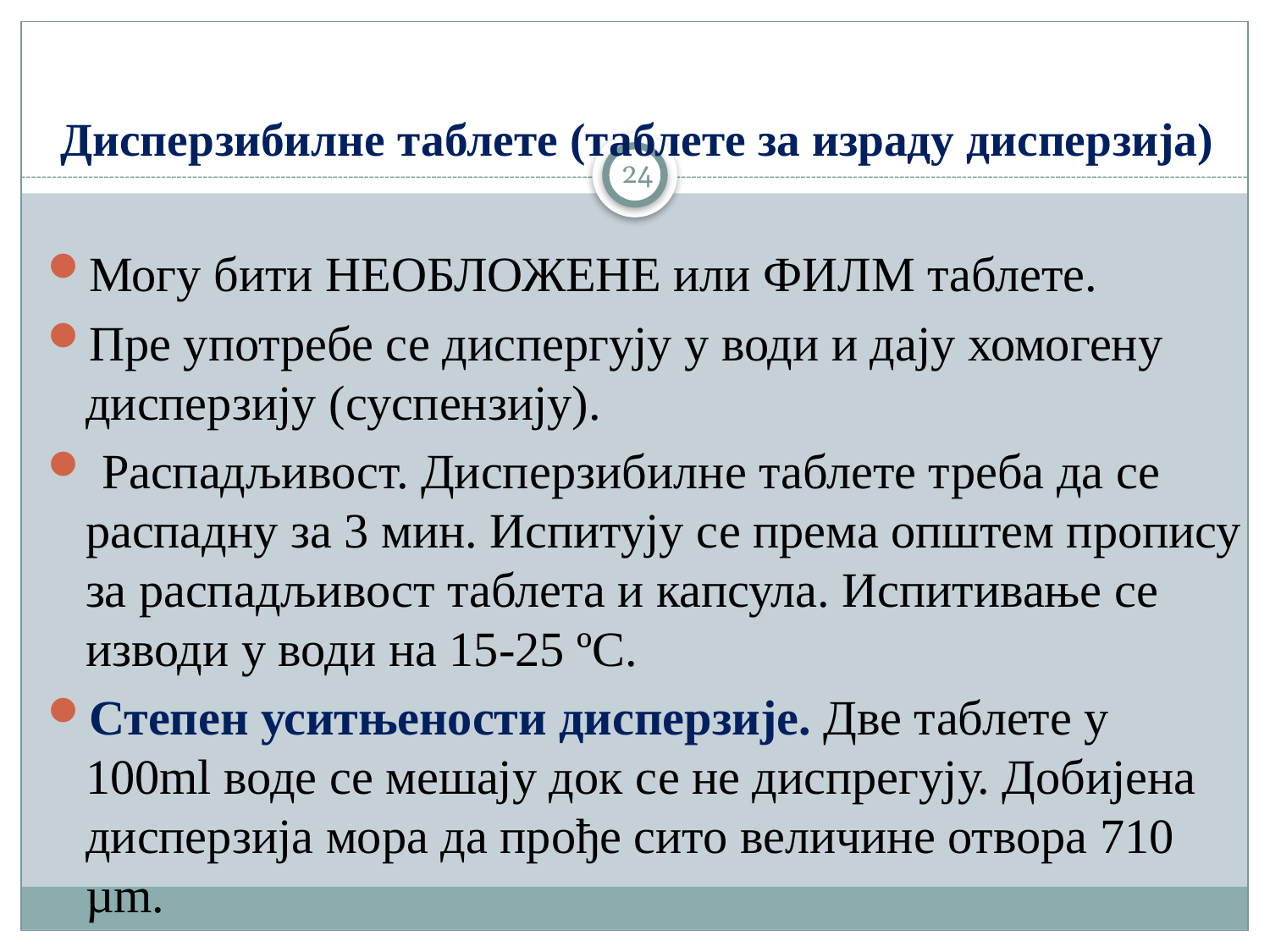

# Дисперзибилне таблете (таблете за израду дисперзија)
24
Могу бити НЕОБЛОЖЕНЕ или ФИЛМ таблете.
Пре употребе се диспергују у води и дају хомогену дисперзију (суспензију).
 Распадљивост. Дисперзибилне таблете треба да се распадну за 3 мин. Испитују се према општем пропису за распадљивост таблета и капсула. Испитивање се изводи у води на 15-25 ºC.
Степен уситњености дисперзије. Две таблете у 100ml воде се мешају док се не диспрегују. Добијена  дисперзија мора да прође сито величине отвора 710 µm.